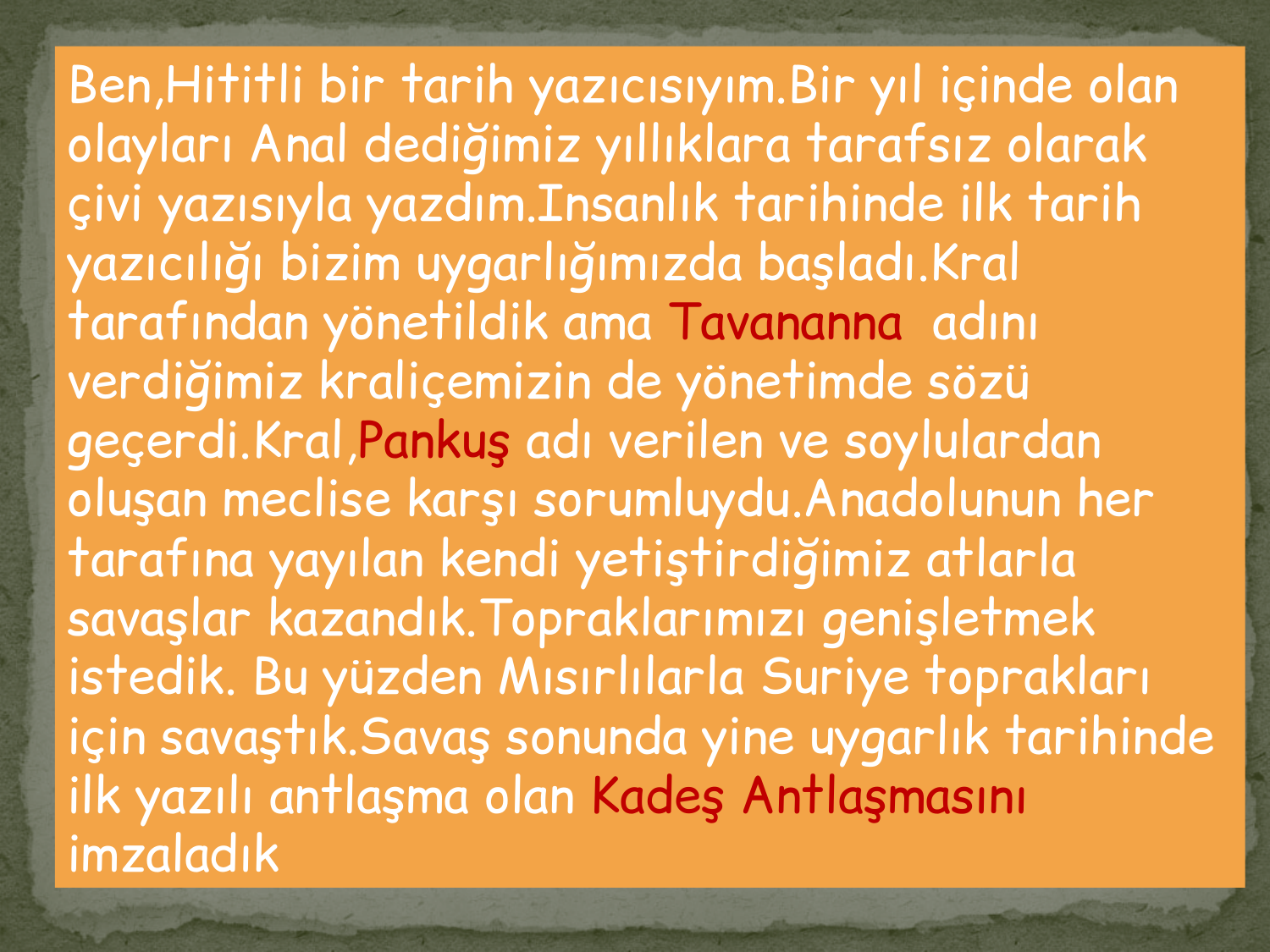

Ben,Hititli bir tarih yazıcısıyım.Bir yıl içinde olan olayları Anal dediğimiz yıllıklara tarafsız olarak çivi yazısıyla yazdım.Insanlık tarihinde ilk tarih yazıcılığı bizim uygarlığımızda başladı.Kral tarafından yönetildik ama Tavananna  adını verdiğimiz kraliçemizin de yönetimde sözü geçerdi.Kral,Pankuş adı verilen ve soylulardan oluşan meclise karşı sorumluydu.Anadolunun her tarafına yayılan kendi yetiştirdiğimiz atlarla savaşlar kazandık.Topraklarımızı genişletmek istedik. Bu yüzden Mısırlılarla Suriye toprakları için savaştık.Savaş sonunda yine uygarlık tarihinde ilk yazılı antlaşma olan Kadeş Antlaşmasını imzaladık